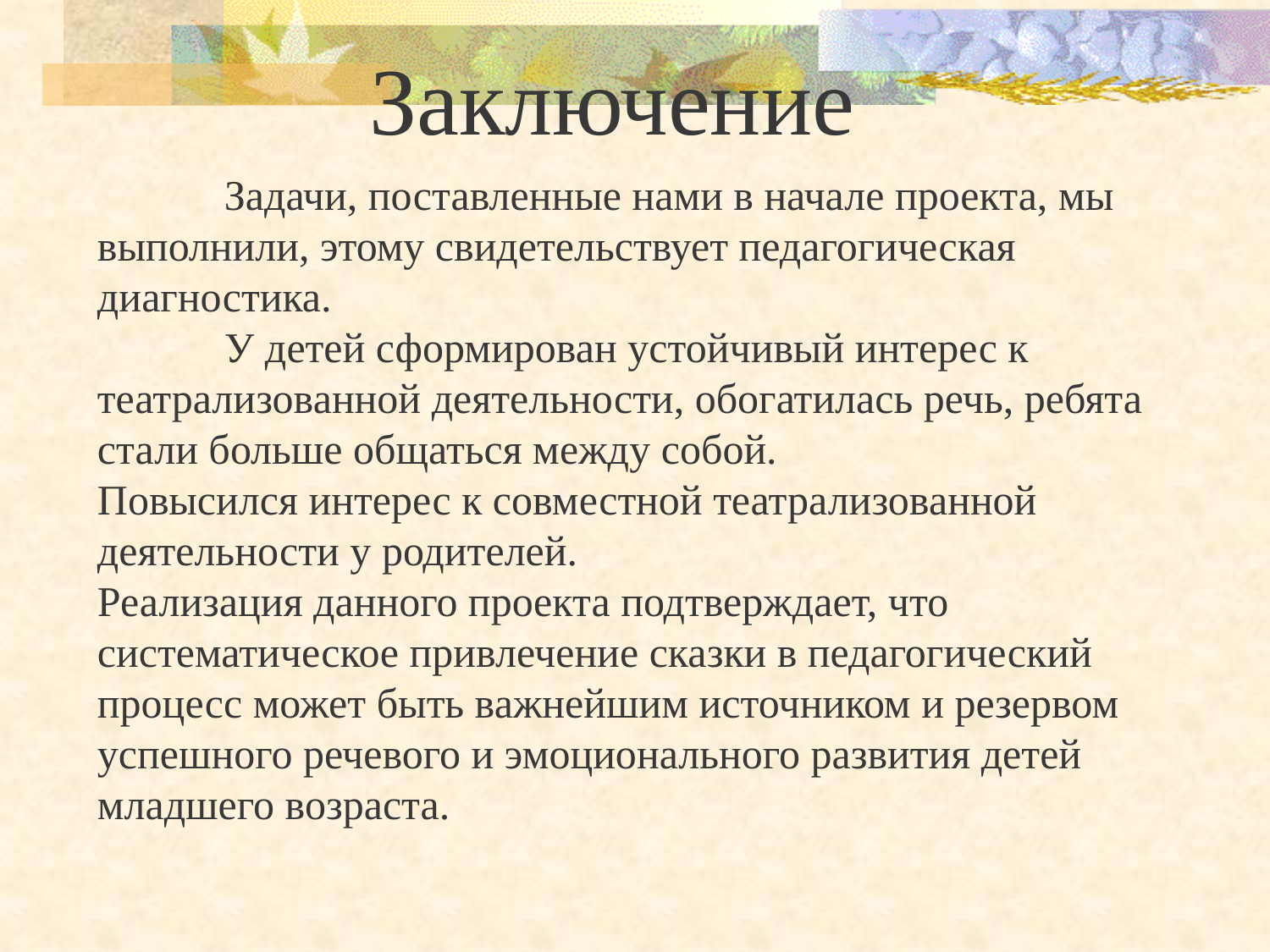

Заключение
	Задачи, поставленные нами в начале проекта, мы выполнили, этому свидетельствует педагогическая диагностика. 								У детей сформирован устойчивый интерес к театрализованной деятельности, обогатилась речь, ребята стали больше общаться между собой. 			Повысился интерес к совместной театрализованной деятельности у родителей. 					Реализация данного проекта подтверждает, что систематическое привлечение сказки в педагогический процесс может быть важнейшим источником и резервом успешного речевого и эмоционального развития детей младшего возраста.